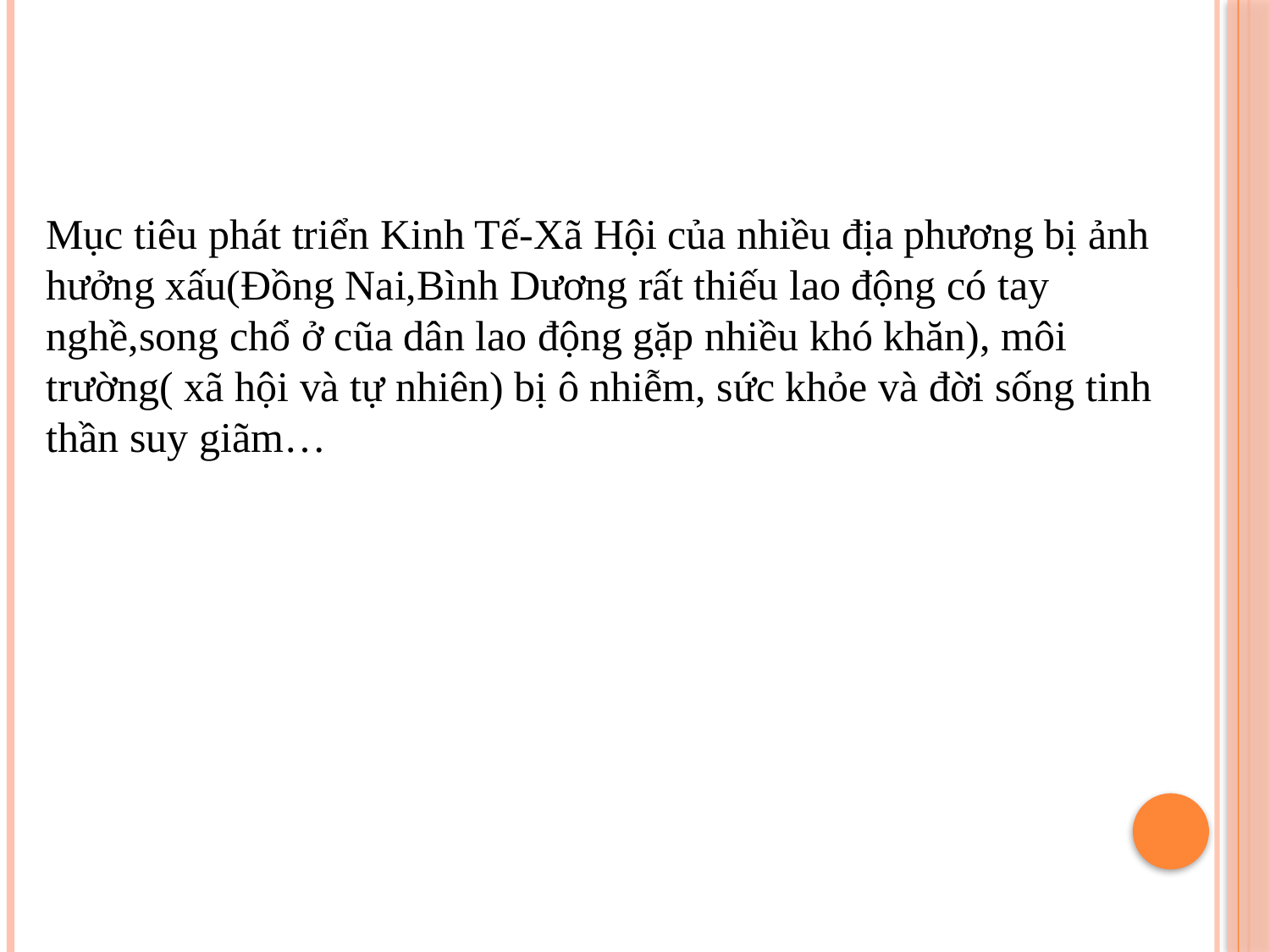

#
Mục tiêu phát triển Kinh Tế-Xã Hội của nhiều địa phương bị ảnh hưởng xấu(Đồng Nai,Bình Dương rất thiếu lao động có tay nghề,song chổ ở cũa dân lao động gặp nhiều khó khăn), môi trường( xã hội và tự nhiên) bị ô nhiễm, sức khỏe và đời sống tinh thần suy giãm…